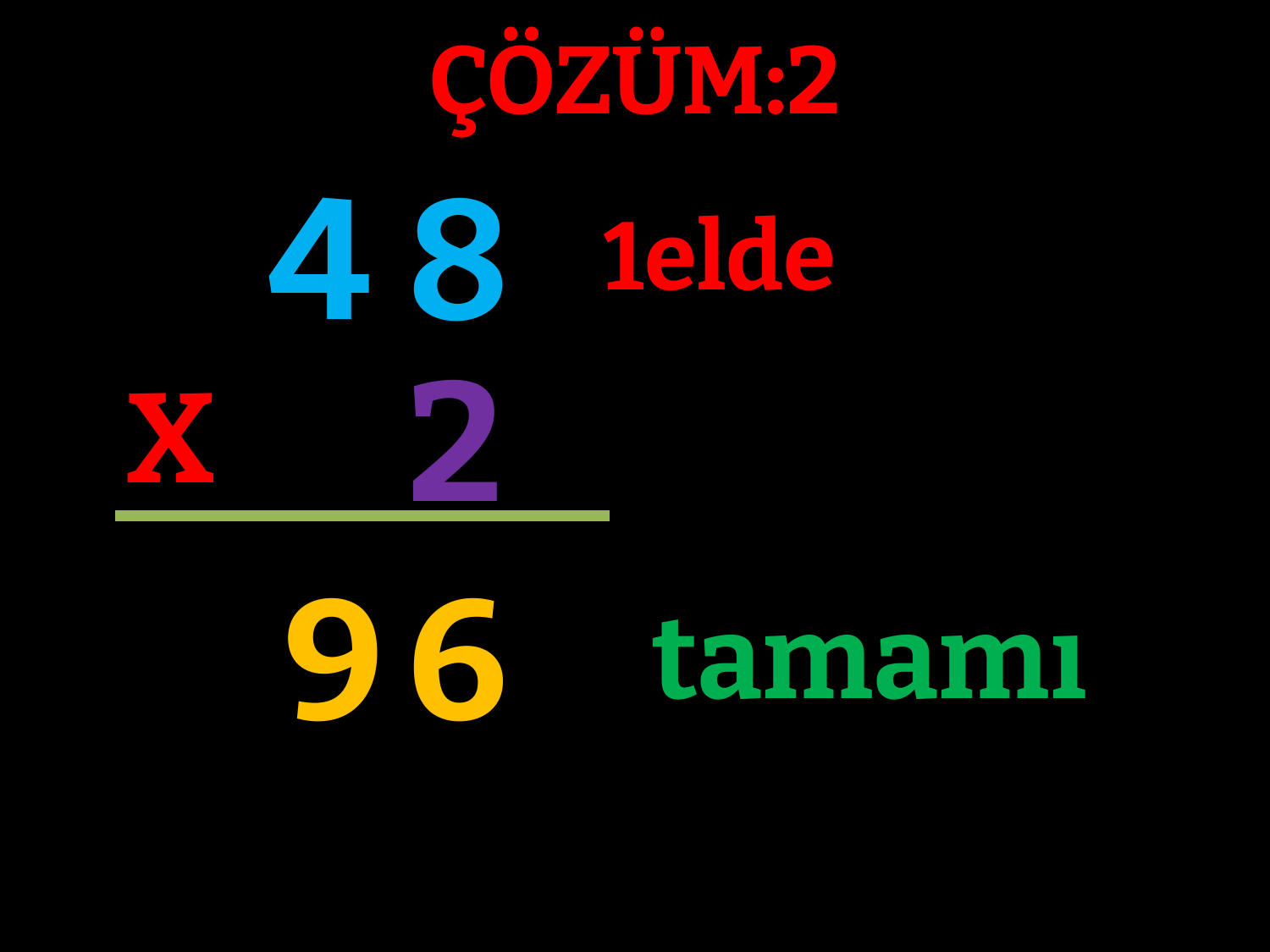

ÇÖZÜM:2
4
8
1elde
2
X
9
6
tamamı